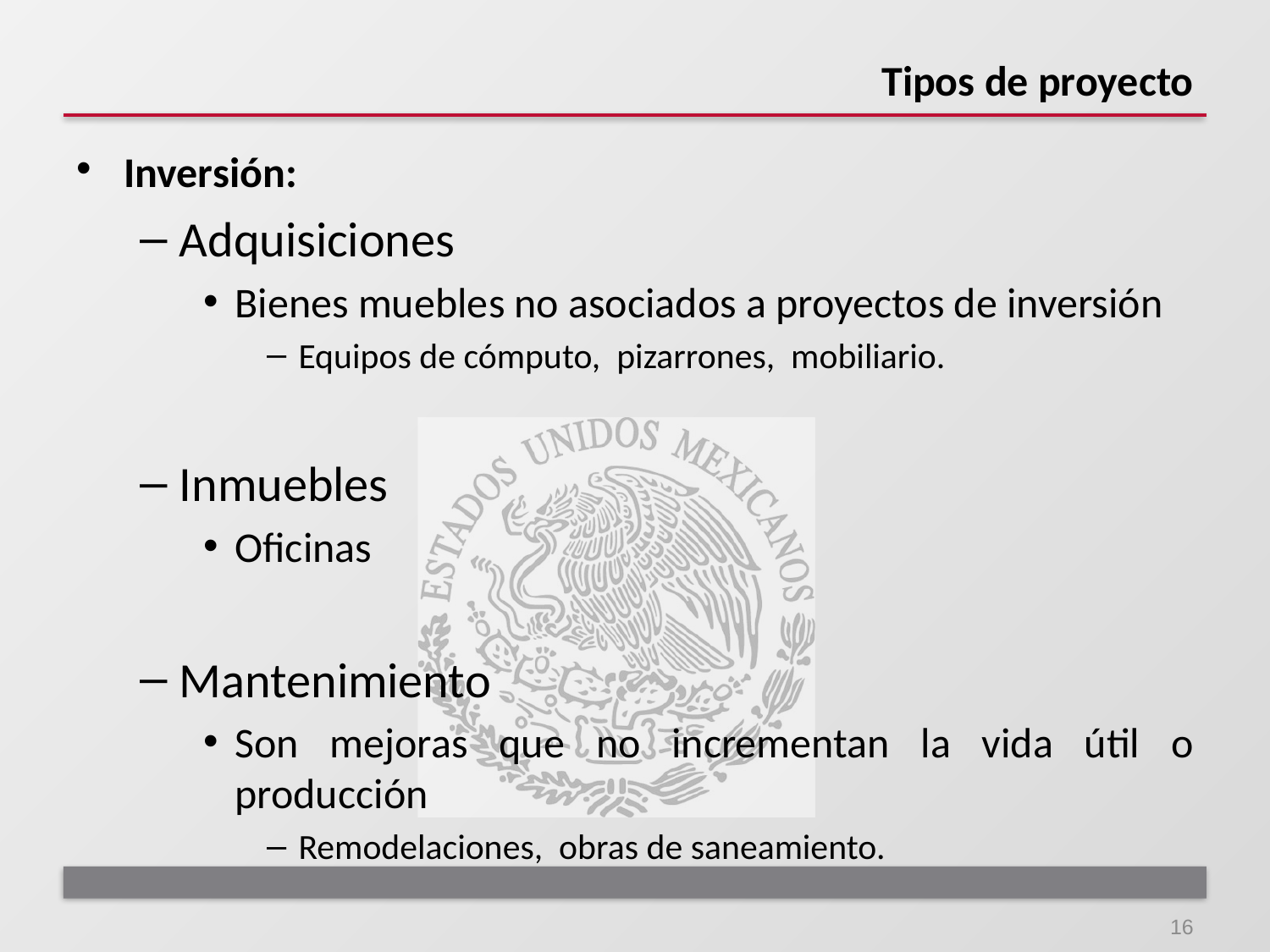

# Tipos de proyecto
Inversión:
Adquisiciones
Bienes muebles no asociados a proyectos de inversión
Equipos de cómputo,  pizarrones,  mobiliario.

Inmuebles
Oficinas

Mantenimiento
Son mejoras que no incrementan la vida útil o producción
Remodelaciones,  obras de saneamiento.
16